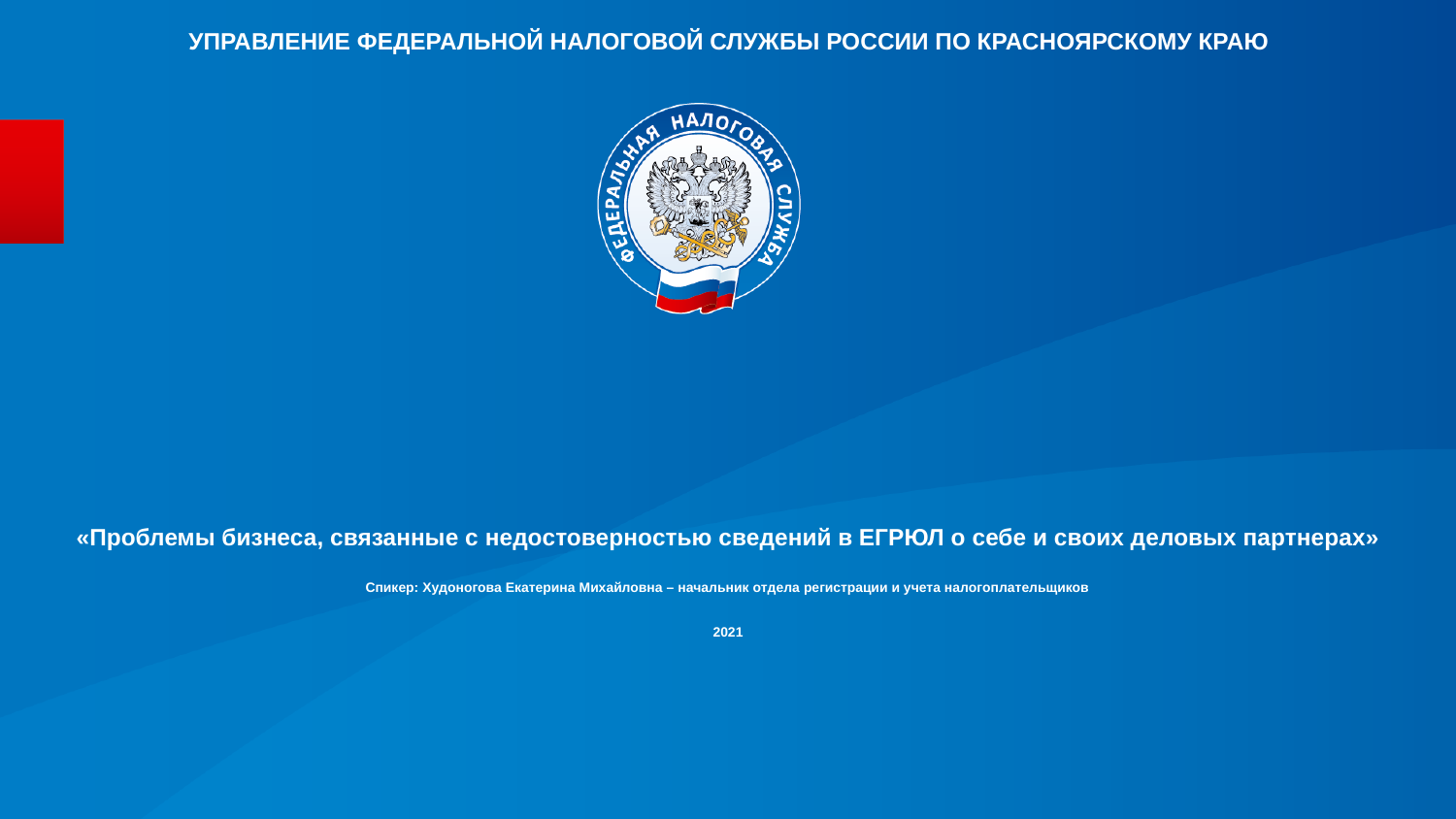

УПРАВЛЕНИЕ ФЕДЕРАЛЬНОЙ НАЛОГОВОЙ СЛУЖБЫ РОССИИ ПО КРАСНОЯРСКОМУ КРАЮ
# «Проблемы бизнеса, связанные с недостоверностью сведений в ЕГРЮЛ о себе и своих деловых партнерах» Спикер: Худоногова Екатерина Михайловна – начальник отдела регистрации и учета налогоплательщиков 2021